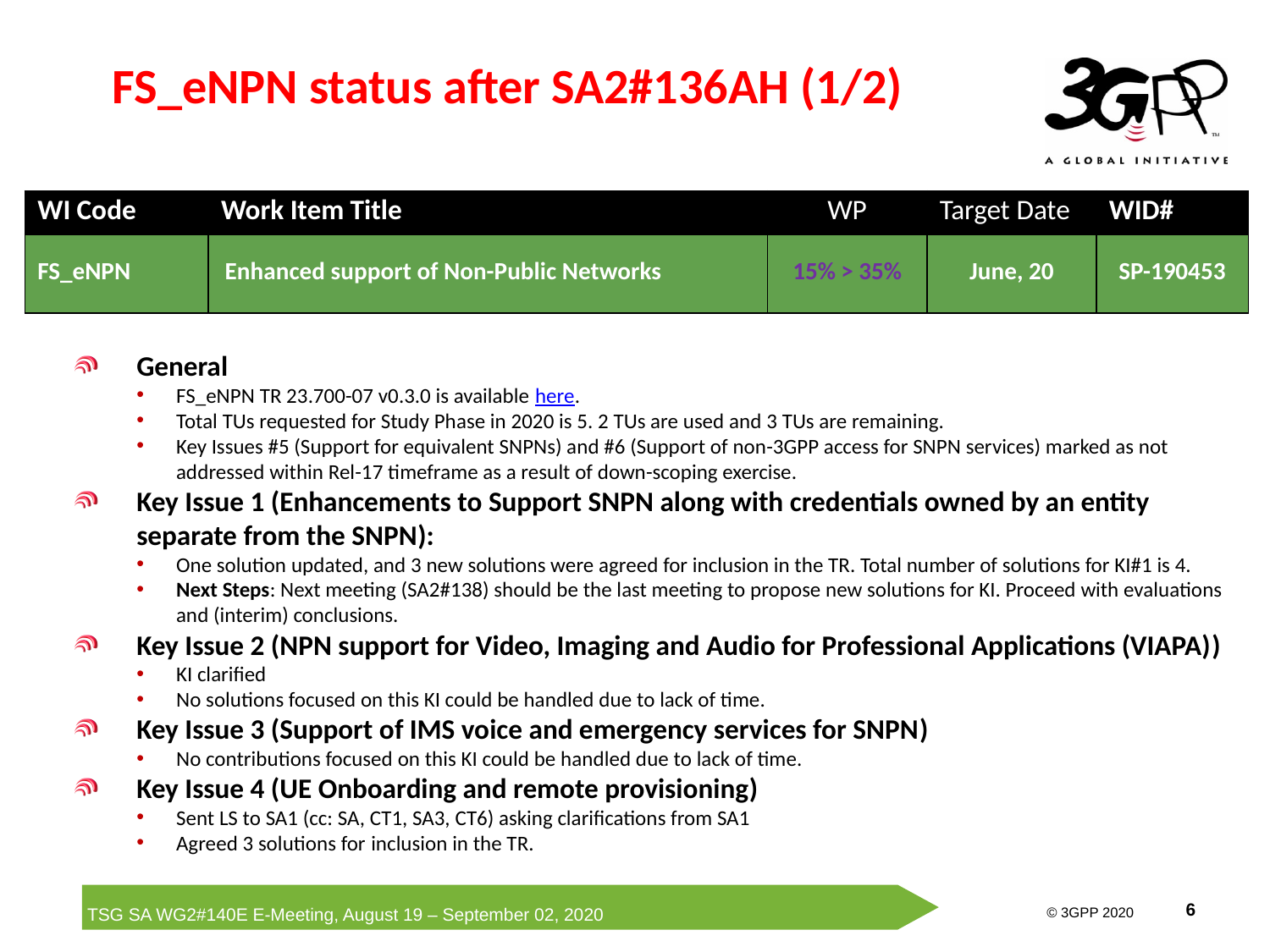

# FS_eNPN status after SA2#136AH (1/2)
| WI Code | Work Item Title | WP | Target Date | WID# |
| --- | --- | --- | --- | --- |
| FS\_eNPN | Enhanced support of Non-Public Networks | 15% > 35% | June, 20 | SP-190453 |
General
FS_eNPN TR 23.700-07 v0.3.0 is available here.
Total TUs requested for Study Phase in 2020 is 5. 2 TUs are used and 3 TUs are remaining.
Key Issues #5 (Support for equivalent SNPNs) and #6 (Support of non-3GPP access for SNPN services) marked as not addressed within Rel-17 timeframe as a result of down-scoping exercise.
Key Issue 1 (Enhancements to Support SNPN along with credentials owned by an entity separate from the SNPN):
One solution updated, and 3 new solutions were agreed for inclusion in the TR. Total number of solutions for KI#1 is 4.
Next Steps: Next meeting (SA2#138) should be the last meeting to propose new solutions for KI. Proceed with evaluations and (interim) conclusions.
Key Issue 2 (NPN support for Video, Imaging and Audio for Professional Applications (VIAPA))
KI clarified
No solutions focused on this KI could be handled due to lack of time.
Key Issue 3 (Support of IMS voice and emergency services for SNPN)
No contributions focused on this KI could be handled due to lack of time.
Key Issue 4 (UE Onboarding and remote provisioning)
Sent LS to SA1 (cc: SA, CT1, SA3, CT6) asking clarifications from SA1
Agreed 3 solutions for inclusion in the TR.